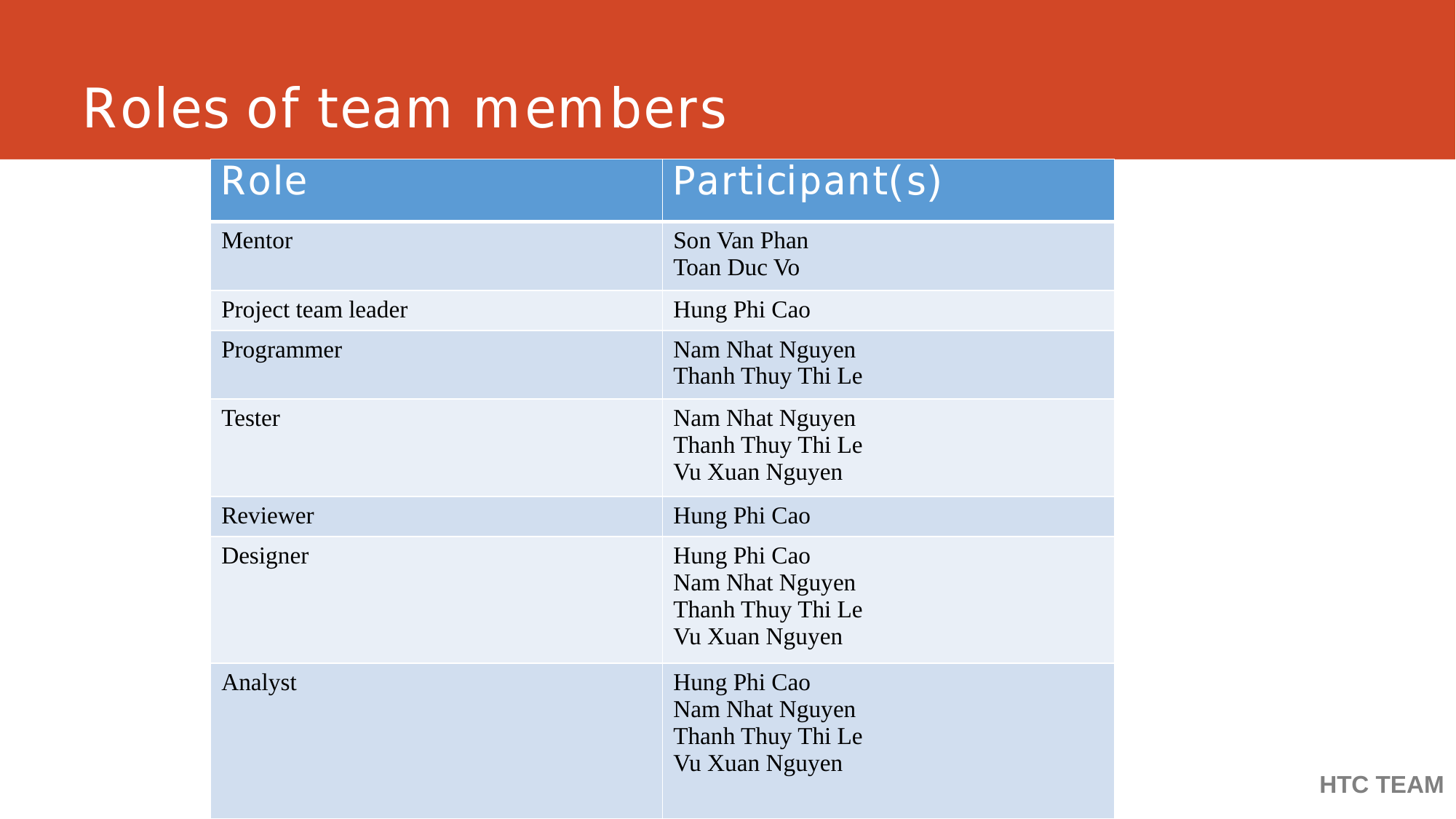

# Roles of team members
| Role | Participant(s) |
| --- | --- |
| Mentor | Son Van Phan Toan Duc Vo |
| Project team leader | Hung Phi Cao |
| Programmer | Nam Nhat Nguyen Thanh Thuy Thi Le |
| Tester | Nam Nhat Nguyen Thanh Thuy Thi Le Vu Xuan Nguyen |
| Reviewer | Hung Phi Cao |
| Designer | Hung Phi Cao Nam Nhat Nguyen Thanh Thuy Thi Le Vu Xuan Nguyen |
| Analyst | Hung Phi Cao Nam Nhat Nguyen Thanh Thuy Thi Le Vu Xuan Nguyen |
HTC TEAM